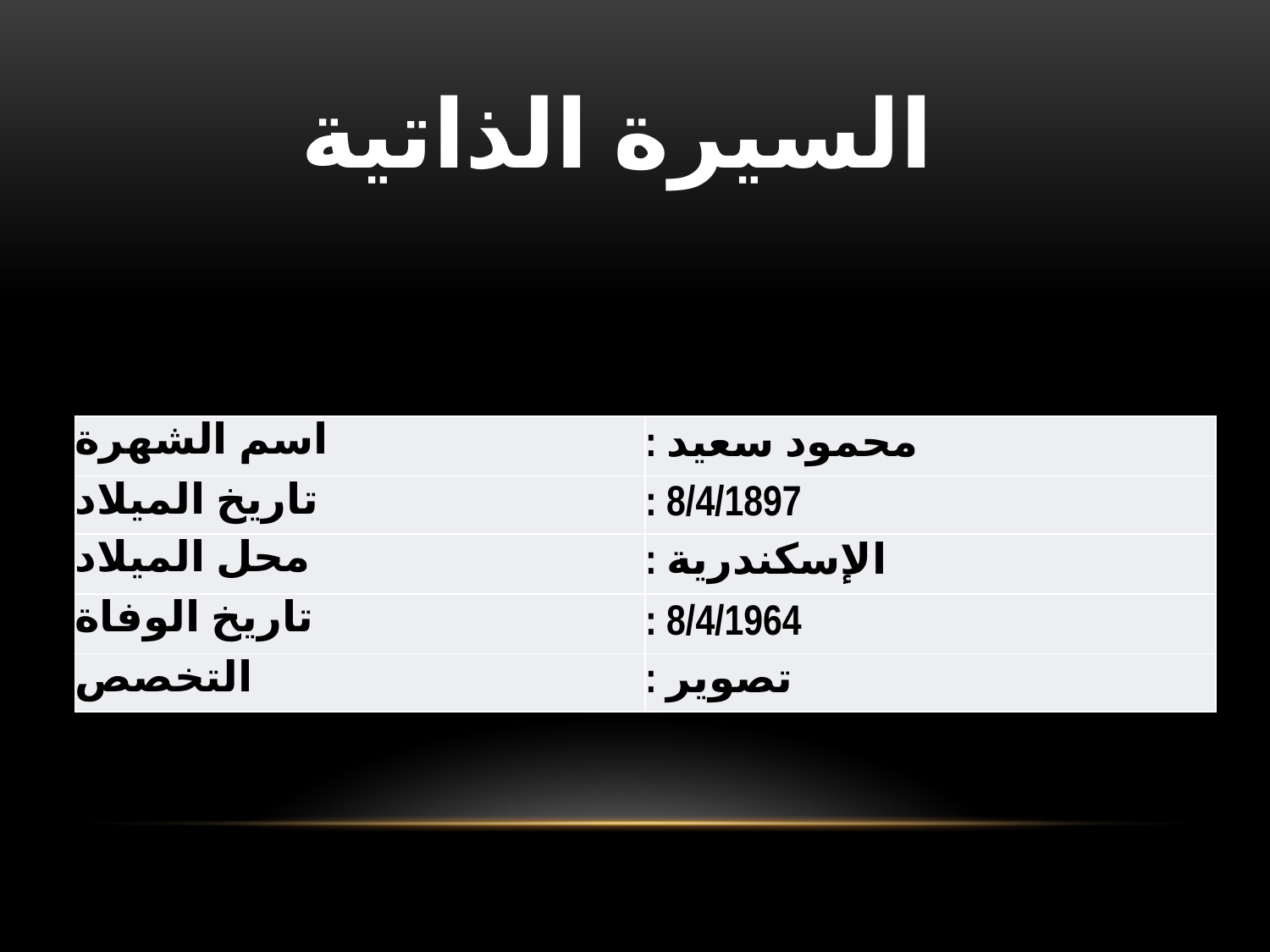

السيرة الذاتية
| اسم الشهرة | : محمود سعيد |
| --- | --- |
| تاريخ الميلاد | : 8/4/1897 |
| محل الميلاد | : الإسكندرية |
| تاريخ الوفاة | : 8/4/1964 |
| التخصص | : تصوير |
#